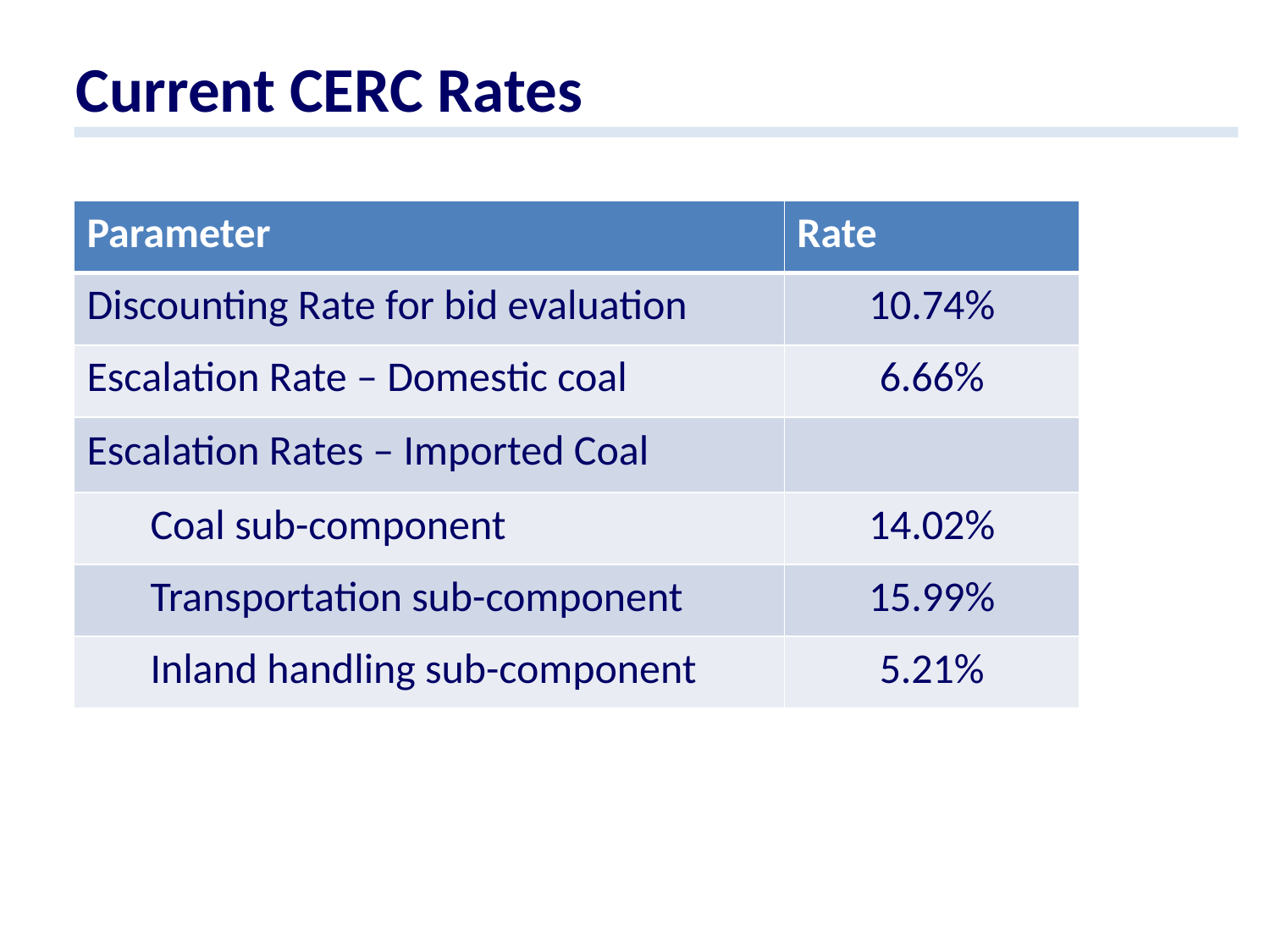

Current CERC Rates

| Parameter | Rate |
| --- | --- |
| Discounting Rate for bid evaluation | 10.74% |
| Escalation Rate – Domestic coal | 6.66% |
| Escalation Rates – Imported Coal |  |
| Coal sub-component | 14.02% |
| Transportation sub-component | 15.99% |
| Inland handling sub-component | 5.21% |